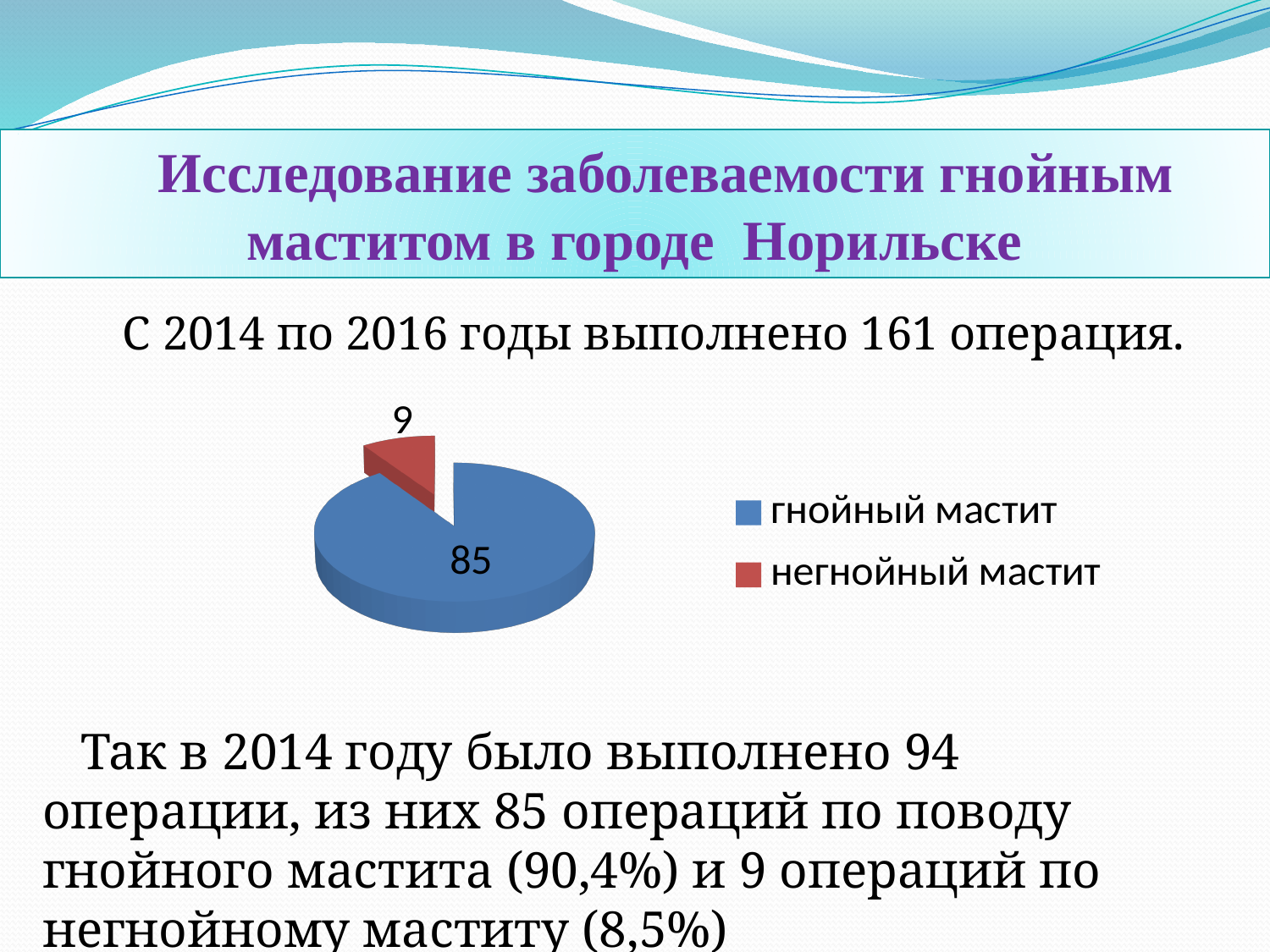

Исследование заболеваемости гнойным маститом в городе  Норильске
С 2014 по 2016 годы выполнено 161 операция.

[unsupported chart]

Так в 2014 году было выполнено 94 операции, из них 85 операций по поводу гнойного мастита (90,4%) и 9 операций по негнойному маститу (8,5%)